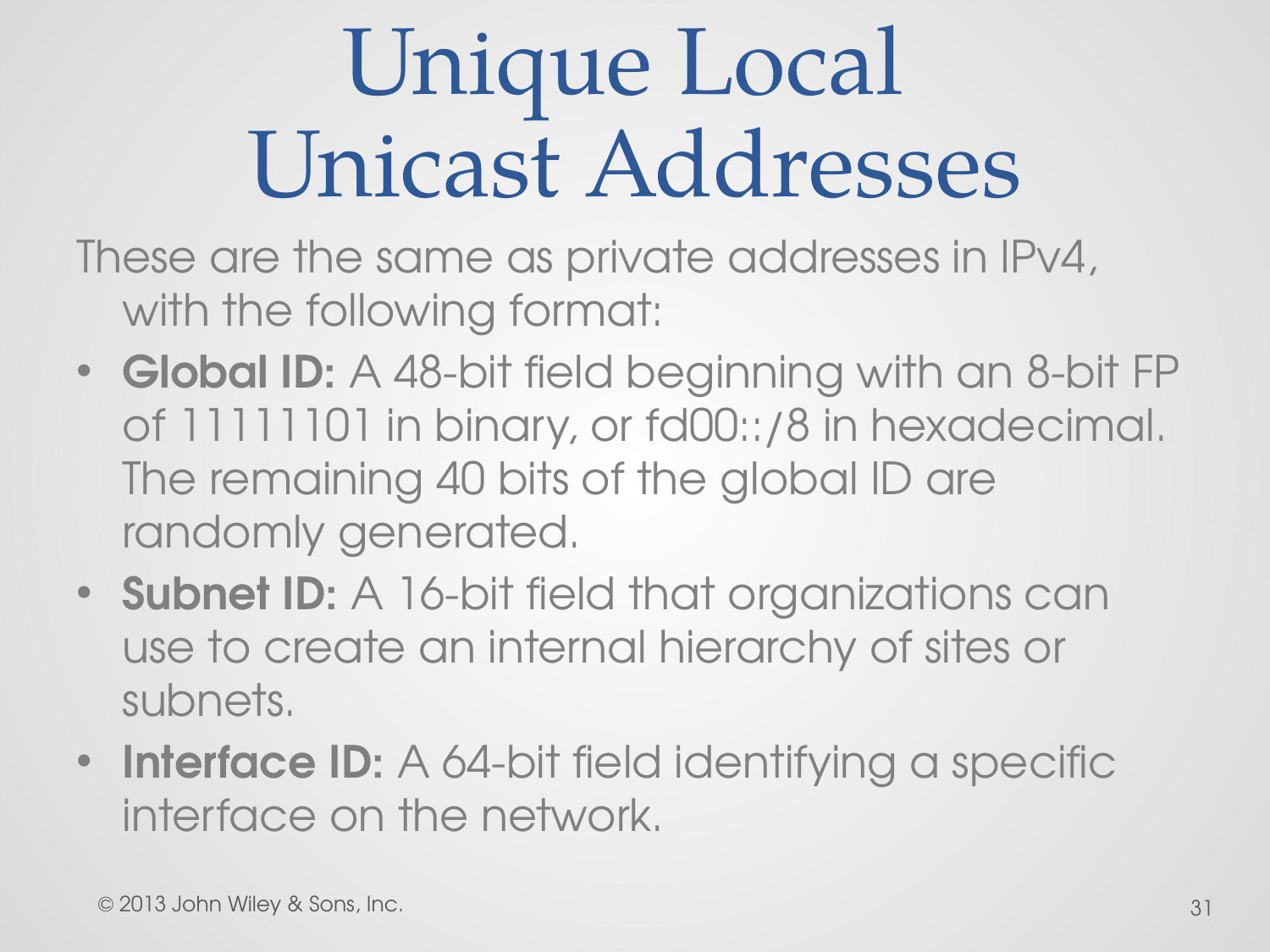

# Unique Local Unicast Addresses
These are the same as private addresses in IPv4, with the following format:
Global ID: A 48-bit field beginning with an 8-bit FP of 11111101 in binary, or fd00::/8 in hexadecimal. The remaining 40 bits of the global ID are randomly generated.
Subnet ID: A 16-bit field that organizations can use to create an internal hierarchy of sites or subnets.
Interface ID: A 64-bit field identifying a specific interface on the network.

© 2013 John Wiley & Sons, Inc.
31